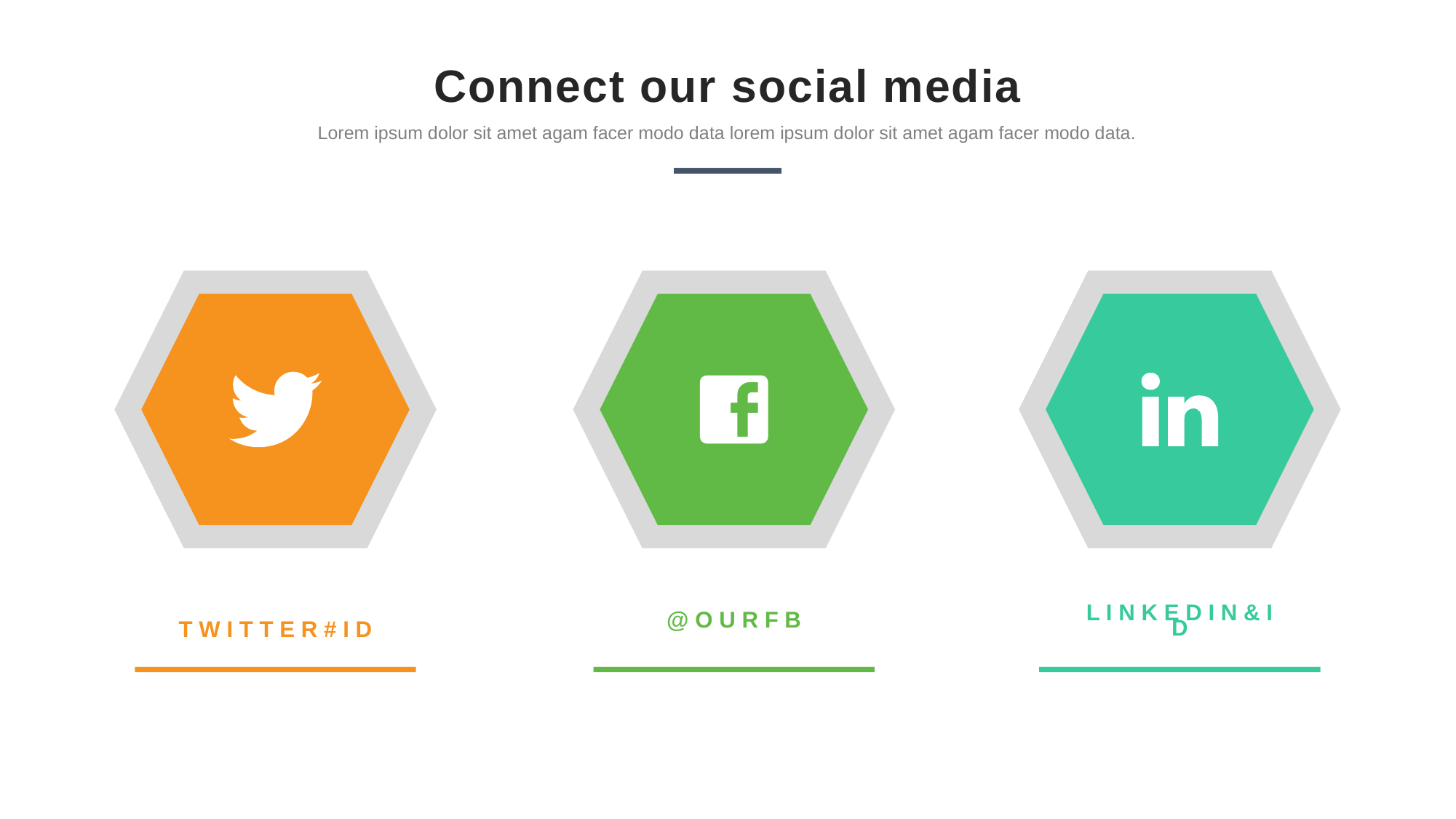

T W I T T E R # I D

@ O U R F B

L I N K E D I N & I D